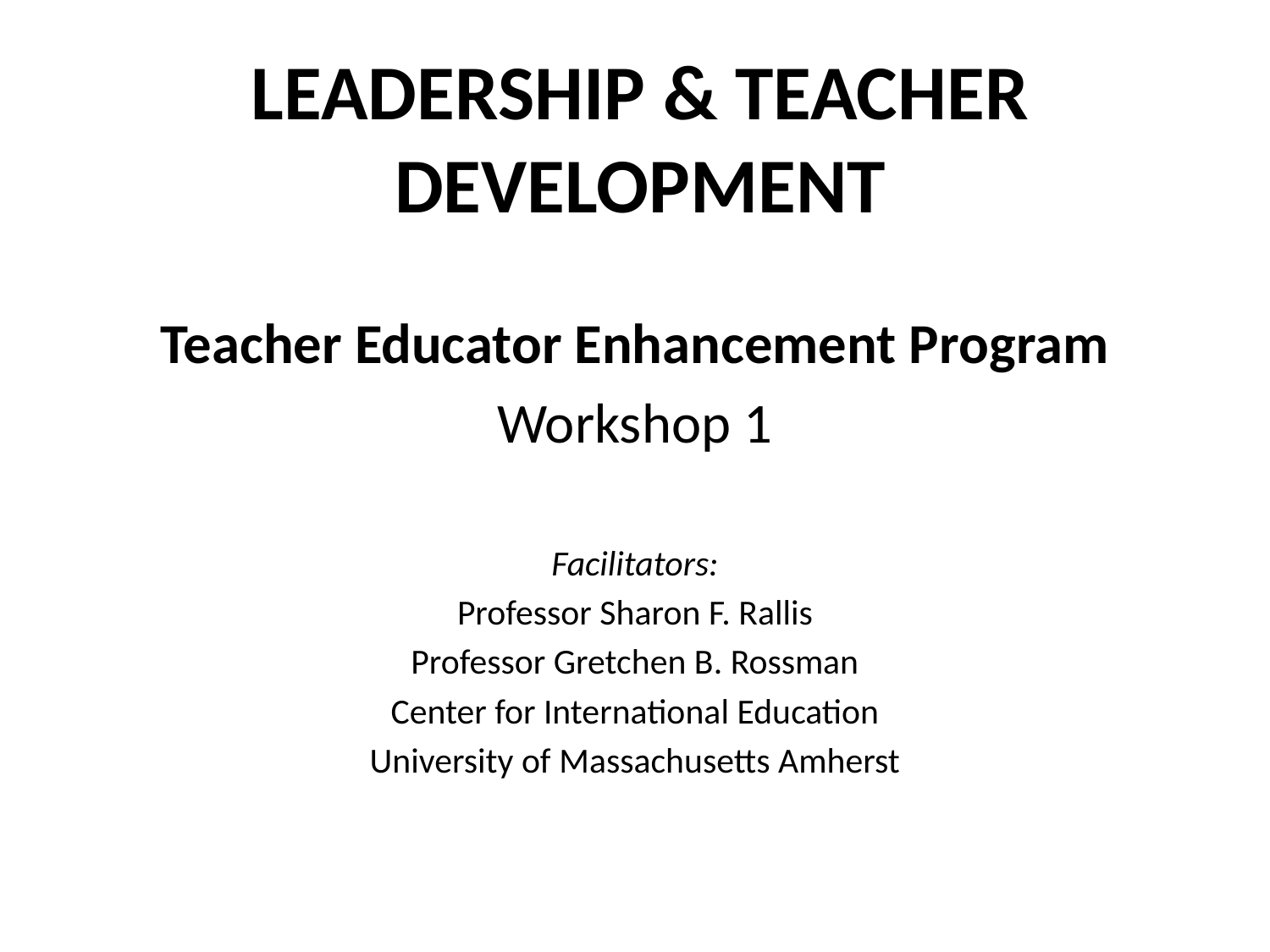

# LEADERSHIP & TEACHER DEVELOPMENT

Teacher Educator Enhancement Program
Workshop 1

Facilitators:
Professor Sharon F. Rallis
Professor Gretchen B. Rossman
Center for International Education
University of Massachusetts Amherst